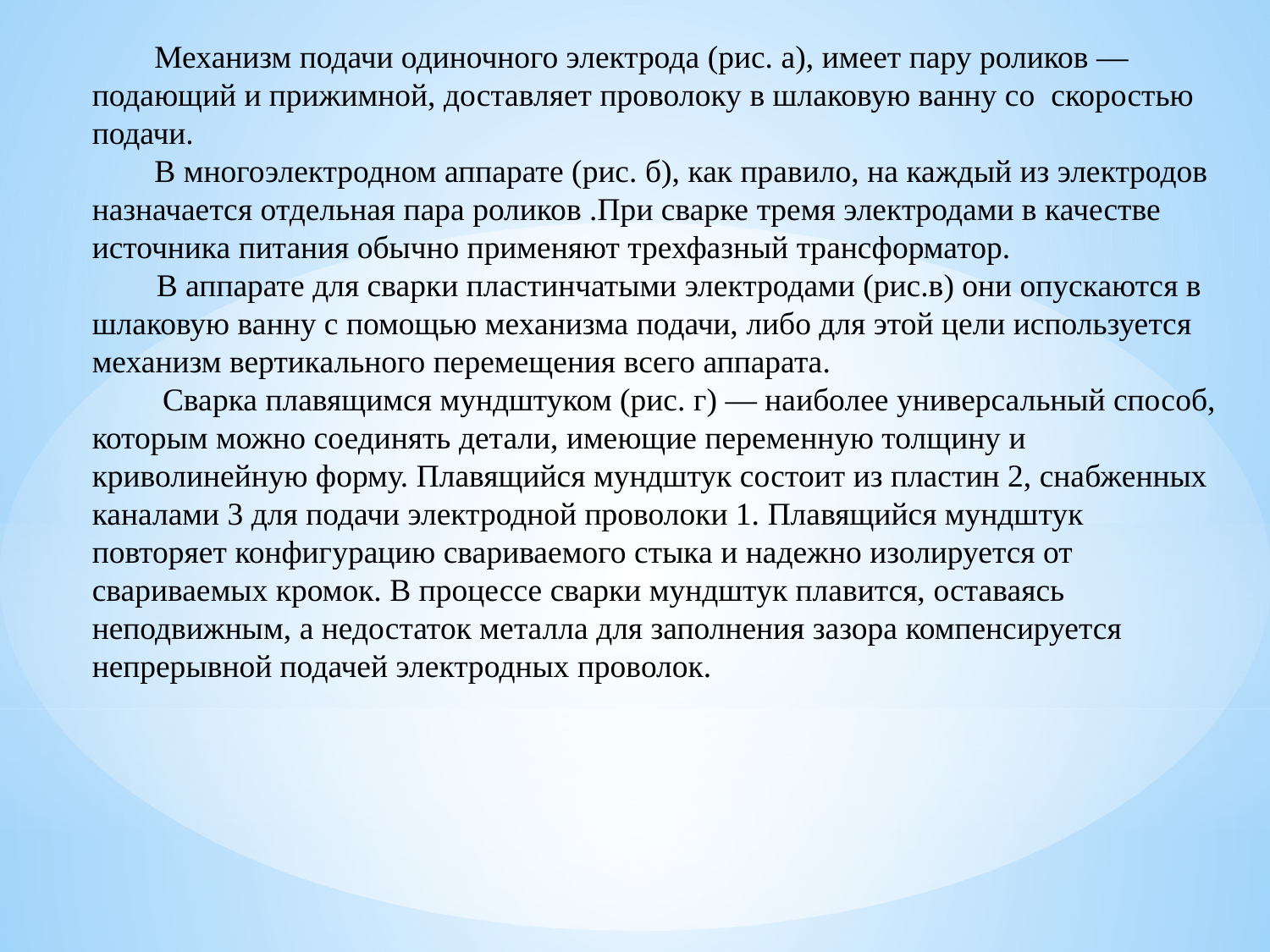

Механизм подачи одиночного электрода (рис. а), имеет пару роликов — подающий и прижимной, доставляет проволоку в шлаковую ванну со  скоростью подачи.
         В многоэлектродном аппарате (рис. б), как правило, на каждый из электродов назначается отдельная пара роликов .При сварке тремя электродами в качестве источника питания обычно применяют трехфазный трансформатор.
	        В аппарате для сварки пластинчатыми электродами (рис.в) они опускаются в шлаковую ванну с помощью механизма подачи, либо для этой цели используется механизм вертикального перемещения всего аппарата.
          Сварка плавящимся мундштуком (рис. г) — наиболее универсальный способ, которым можно соединять детали, имеющие переменную толщину и криволинейную форму. Плавящийся мундштук состоит из пластин 2, снабженных каналами 3 для подачи электродной проволоки 1. Плавящийся мундштук повторяет конфигурацию свариваемого стыка и надежно изолируется от свариваемых кромок. В процессе сварки мундштук плавится, оставаясь неподвижным, а недостаток металла для заполнения зазора компенсируется непрерывной подачей электродных проволок.